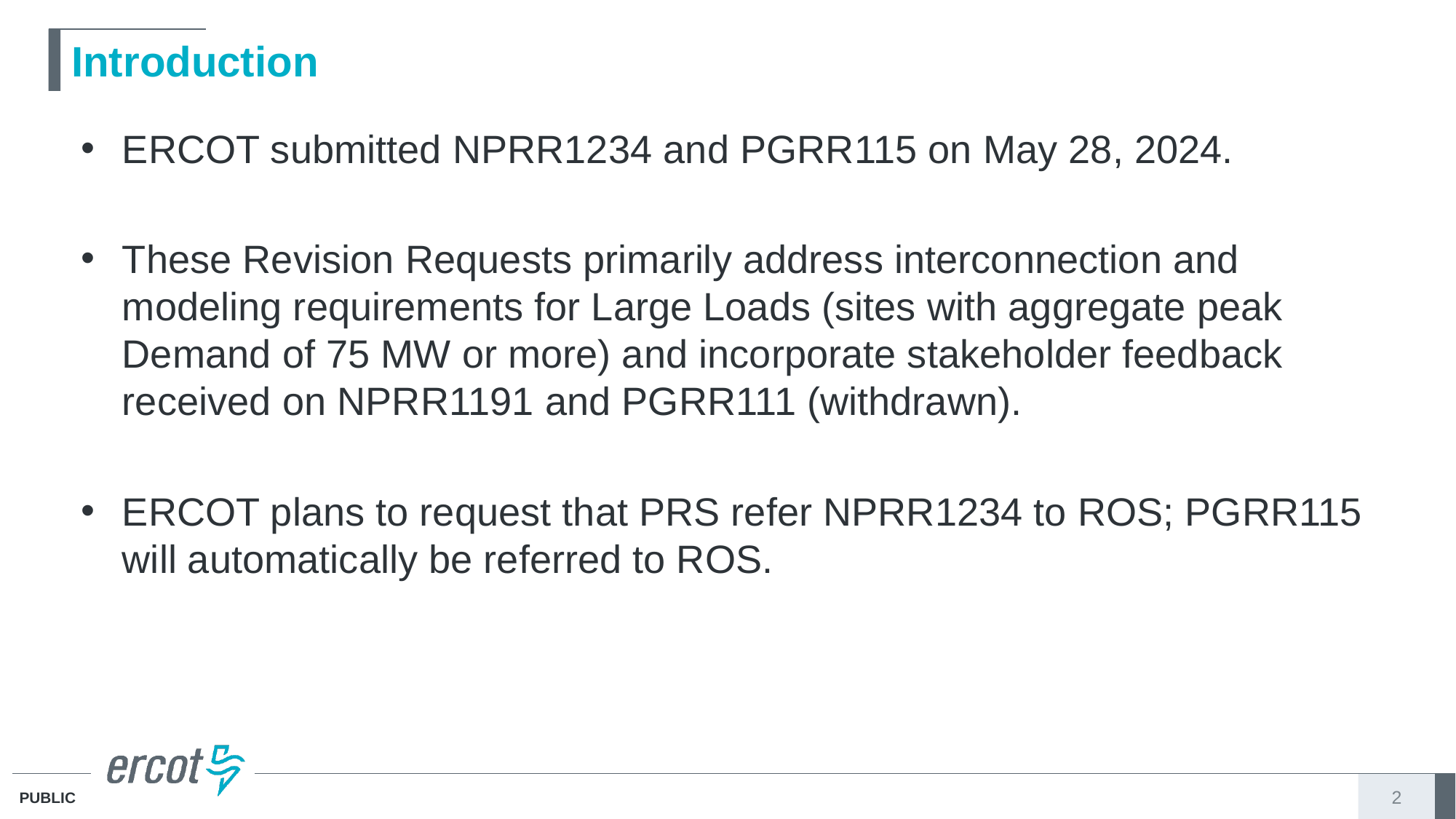

# Introduction
ERCOT submitted NPRR1234 and PGRR115 on May 28, 2024.

These Revision Requests primarily address interconnection and modeling requirements for Large Loads (sites with aggregate peak Demand of 75 MW or more) and incorporate stakeholder feedback received on NPRR1191 and PGRR111 (withdrawn).

ERCOT plans to request that PRS refer NPRR1234 to ROS; PGRR115 will automatically be referred to ROS.

2